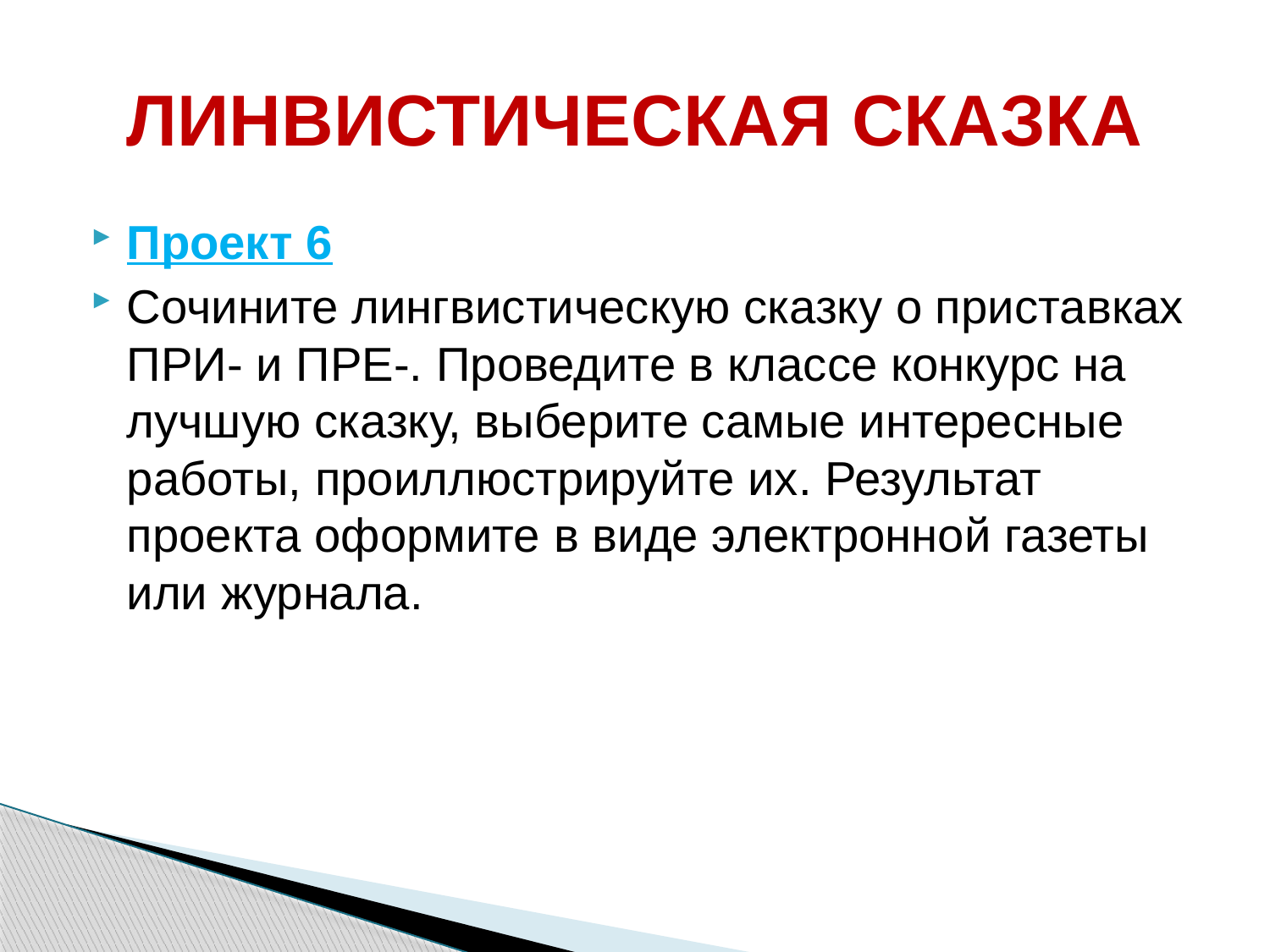

# ЛИНВИСТИЧЕСКАЯ СКАЗКА
Проект 6
Сочините лингвистическую сказку о приставках ПРИ- и ПРЕ-. Проведите в классе конкурс на лучшую сказку, выберите самые интересные работы, проиллюстрируйте их. Результат проекта оформите в виде электронной газеты или журнала.